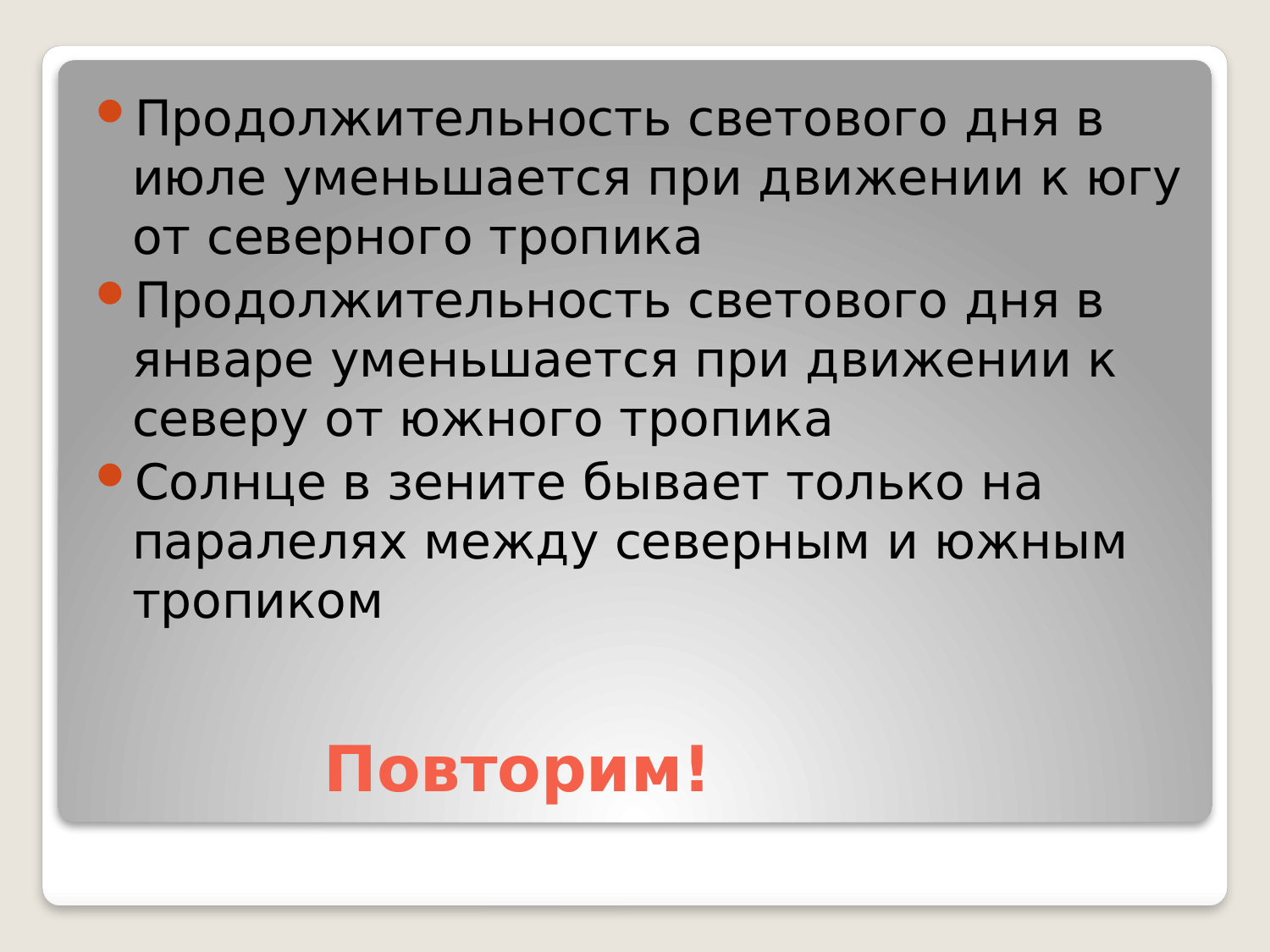

Продолжительность светового дня в июле уменьшается при движении к югу от северного тропика
Продолжительность светового дня в январе уменьшается при движении к северу от южного тропика
Солнце в зените бывает только на паралелях между северным и южным тропиком
# Повторим!